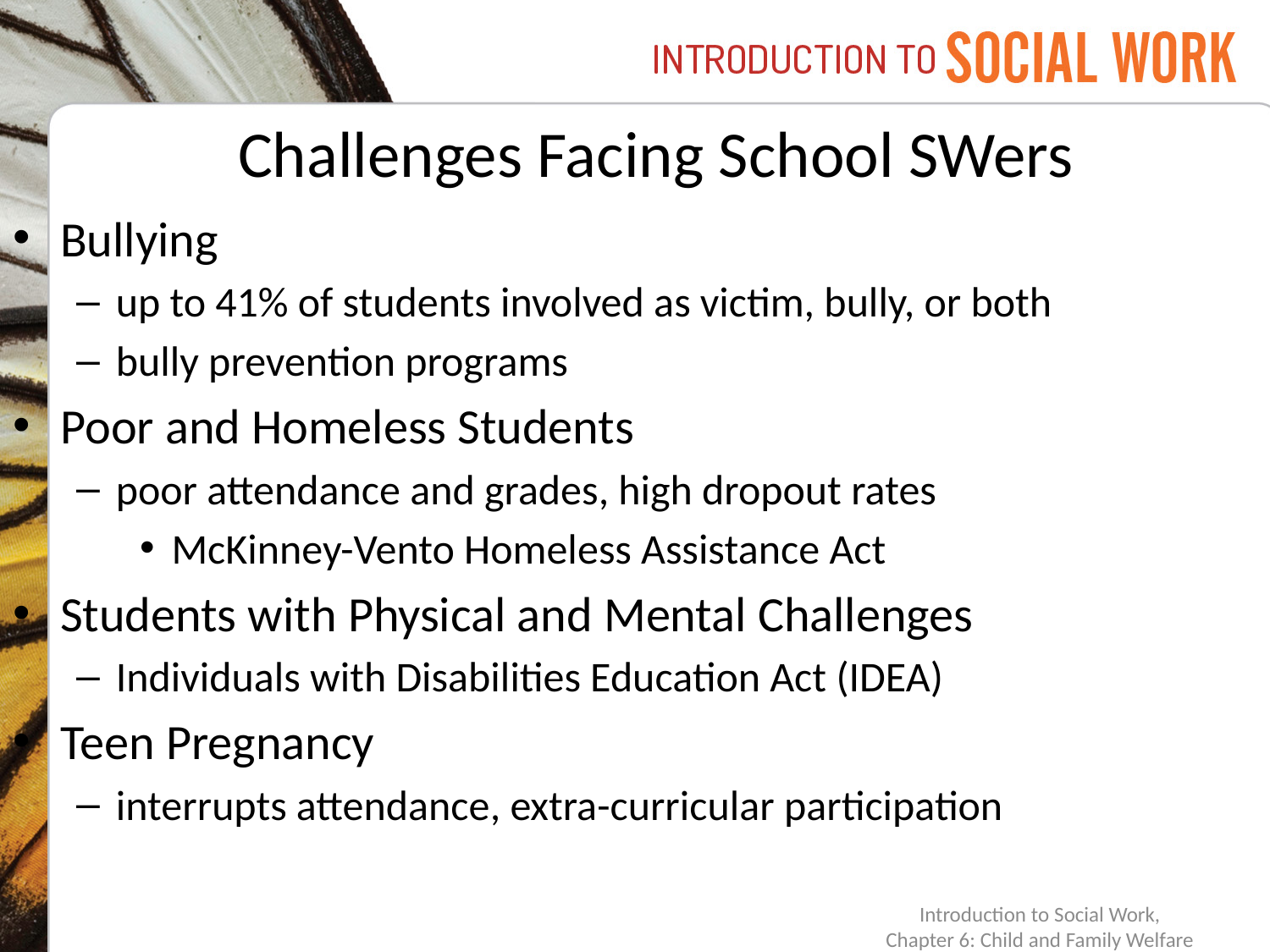

# Challenges Facing School SWers
Bullying
up to 41% of students involved as victim, bully, or both
bully prevention programs
Poor and Homeless Students
poor attendance and grades, high dropout rates
McKinney-Vento Homeless Assistance Act
Students with Physical and Mental Challenges
Individuals with Disabilities Education Act (IDEA)
Teen Pregnancy
interrupts attendance, extra-curricular participation

Introduction to Social Work,
Chapter 6: Child and Family Welfare